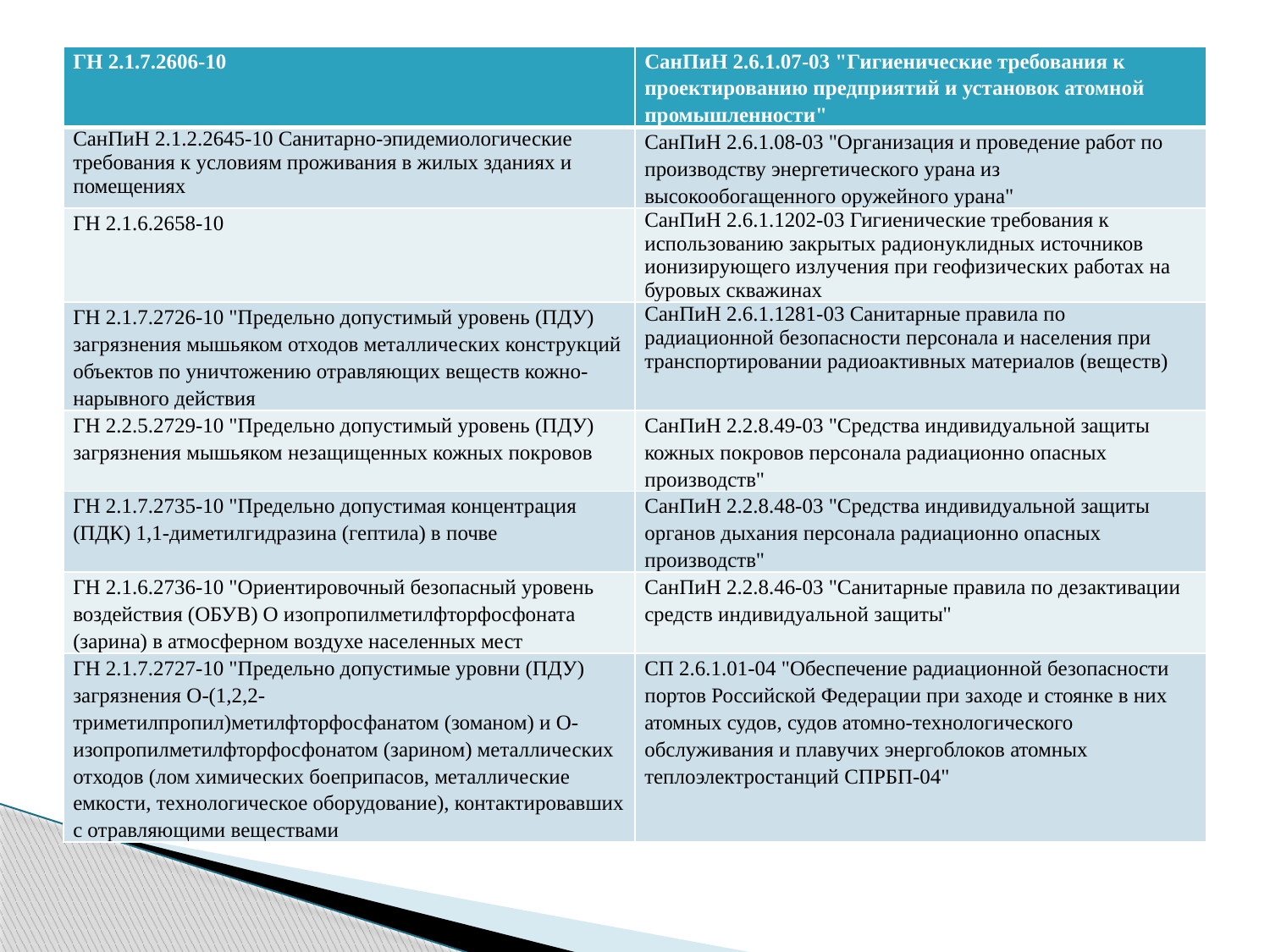

| ГН 2.1.7.2606-10 | СанПиН 2.6.1.07-03 "Гигиенические требования к проектированию предприятий и установок атомной промышленности" |
| --- | --- |
| СанПиН 2.1.2.2645-10 Санитарно-эпидемиологические требования к условиям проживания в жилых зданиях и помещениях | СанПиН 2.6.1.08-03 "Организация и проведение работ по производству энергетического урана из высокообогащенного оружейного урана" |
| ГН 2.1.6.2658-10 | СанПиН 2.6.1.1202-03 Гигиенические требования к использованию закрытых радионуклидных источников ионизирующего излучения при геофизических работах на буровых скважинах |
| ГН 2.1.7.2726-10 "Предельно допустимый уровень (ПДУ) загрязнения мышьяком отходов металлических конструкций объектов по уничтожению отравляющих веществ кожно-нарывного действия | СанПиН 2.6.1.1281-03 Санитарные правила по радиационной безопасности персонала и населения при транспортировании радиоактивных материалов (веществ) |
| ГН 2.2.5.2729-10 "Предельно допустимый уровень (ПДУ) загрязнения мышьяком незащищенных кожных покровов | СанПиН 2.2.8.49-03 "Средства индивидуальной защиты кожных покровов персонала радиационно опасных производств" |
| ГН 2.1.7.2735-10 "Предельно допустимая концентрация (ПДК) 1,1-диметилгидразина (гептила) в почве | СанПиН 2.2.8.48-03 "Средства индивидуальной защиты органов дыхания персонала радиационно опасных производств" |
| ГН 2.1.6.2736-10 "Ориентировочный безопасный уровень воздействия (ОБУВ) O изопропилметилфторфосфоната (зарина) в атмосферном воздухе населенных мест | СанПиН 2.2.8.46-03 "Санитарные правила по дезактивации средств индивидуальной защиты" |
| ГН 2.1.7.2727-10 "Предельно допустимые уровни (ПДУ) загрязнения O-(1,2,2-триметилпропил)метилфторфосфанатом (зоманом) и O-изопропилметилфторфосфонатом (зарином) металлических отходов (лом химических боеприпасов, металлические емкости, технологическое оборудование), контактировавших с отравляющими веществами | СП 2.6.1.01-04 "Обеспечение радиационной безопасности портов Российской Федерации при заходе и стоянке в них атомных судов, судов атомно-технологического обслуживания и плавучих энергоблоков атомных теплоэлектростанций СПРБП-04" |